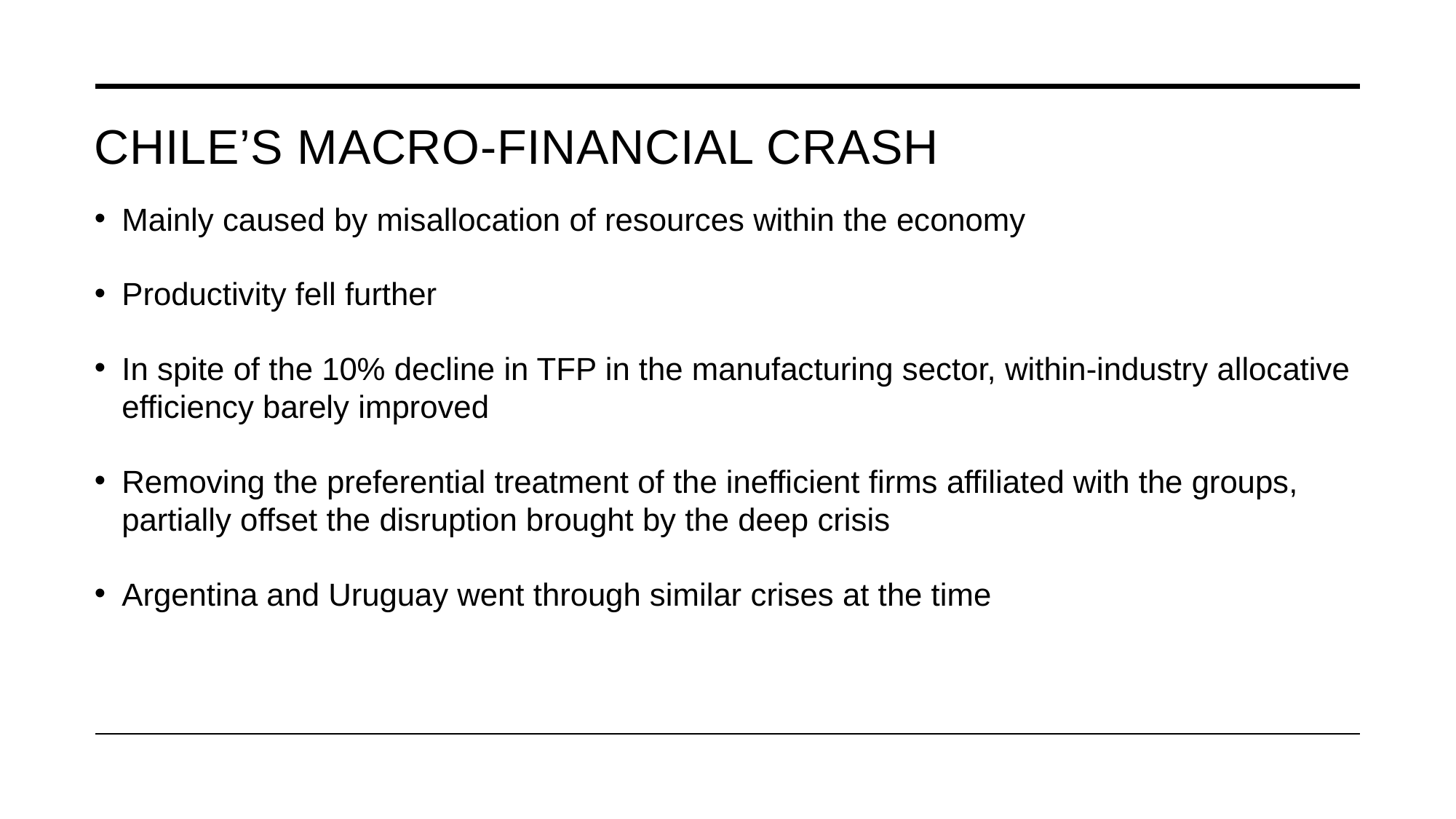

# Chile’s macro-financial crash
Mainly caused by misallocation of resources within the economy
Productivity fell further
In spite of the 10% decline in TFP in the manufacturing sector, within-industry allocative efficiency barely improved
Removing the preferential treatment of the inefficient firms affiliated with the groups, partially offset the disruption brought by the deep crisis
Argentina and Uruguay went through similar crises at the time